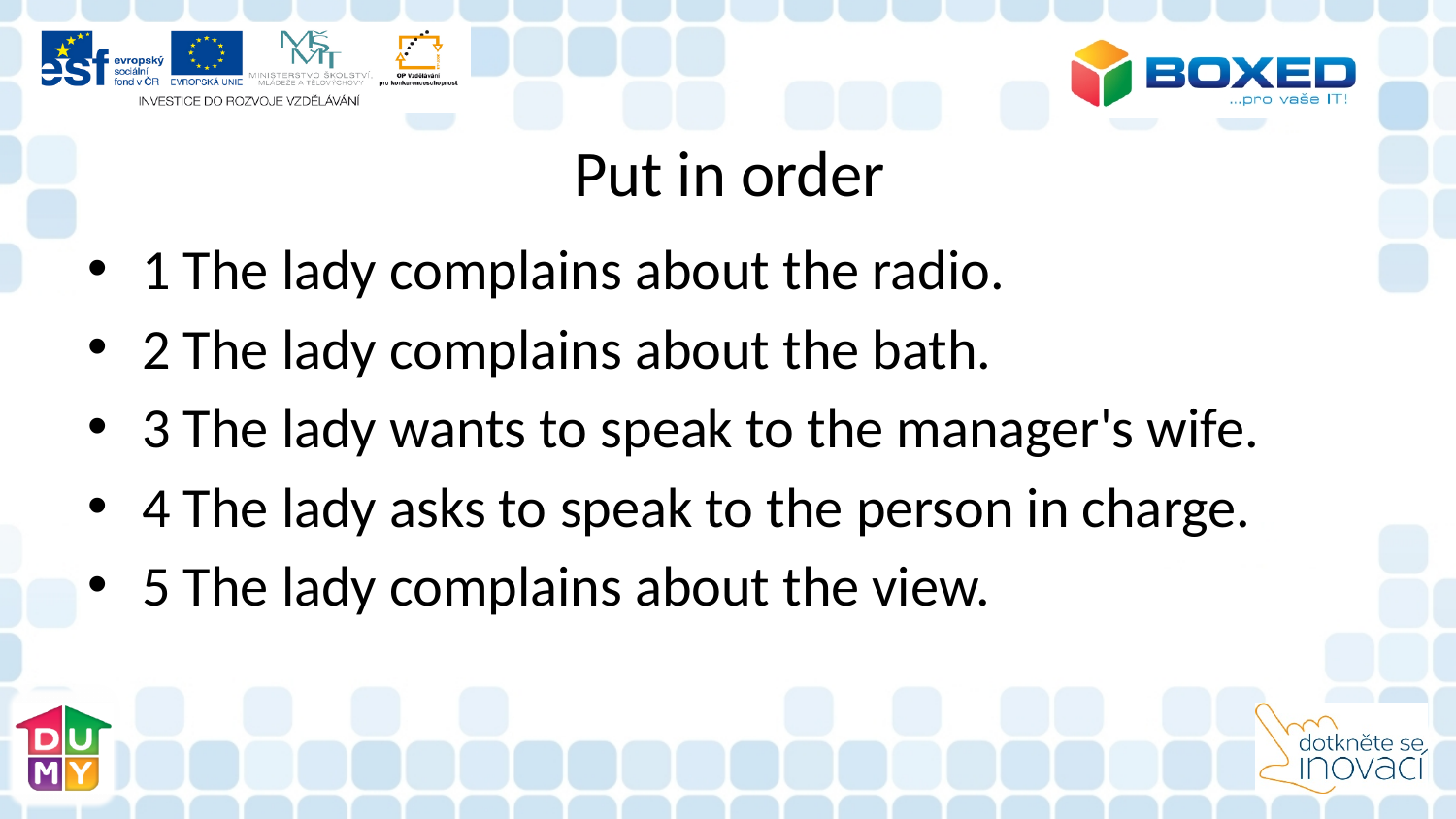

# Put in order
1 The lady complains about the radio.
2 The lady complains about the bath.
3 The lady wants to speak to the manager's wife.
4 The lady asks to speak to the person in charge.
5 The lady complains about the view.